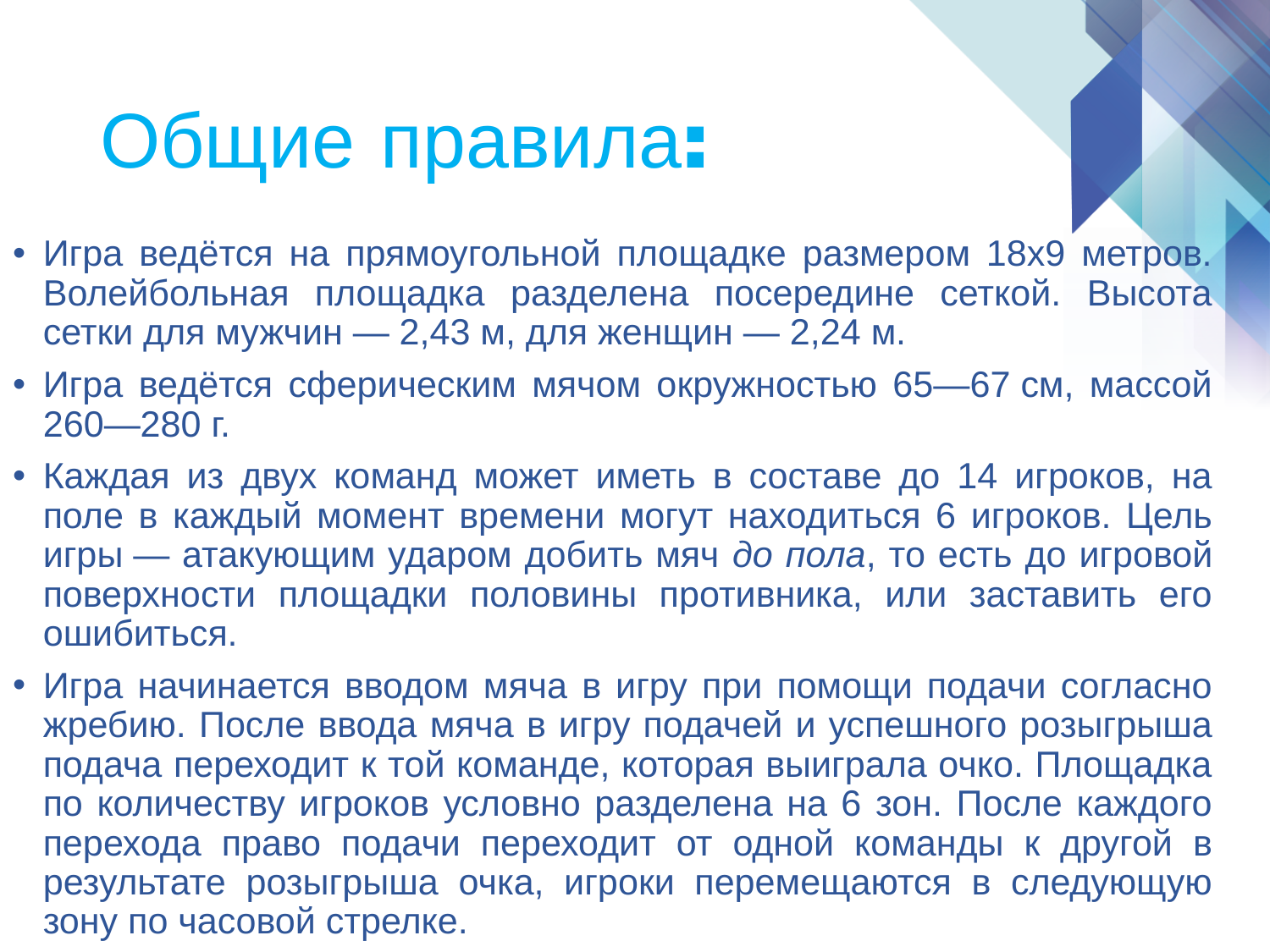

# Общие правила:
Игра ведётся на прямоугольной площадке размером 18х9 метров. Волейбольная площадка разделена посередине сеткой. Высота сетки для мужчин — 2,43 м, для женщин — 2,24 м.
Игра ведётся сферическим мячом окружностью 65—67 см, массой 260—280 г.
Каждая из двух команд может иметь в составе до 14 игроков, на поле в каждый момент времени могут находиться 6 игроков. Цель игры — атакующим ударом добить мяч до пола, то есть до игровой поверхности площадки половины противника, или заставить его ошибиться.
Игра начинается вводом мяча в игру при помощи подачи согласно жребию. После ввода мяча в игру подачей и успешного розыгрыша подача переходит к той команде, которая выиграла очко. Площадка по количеству игроков условно разделена на 6 зон. После каждого перехода право подачи переходит от одной команды к другой в результате розыгрыша очка, игроки перемещаются в следующую зону по часовой стрелке.